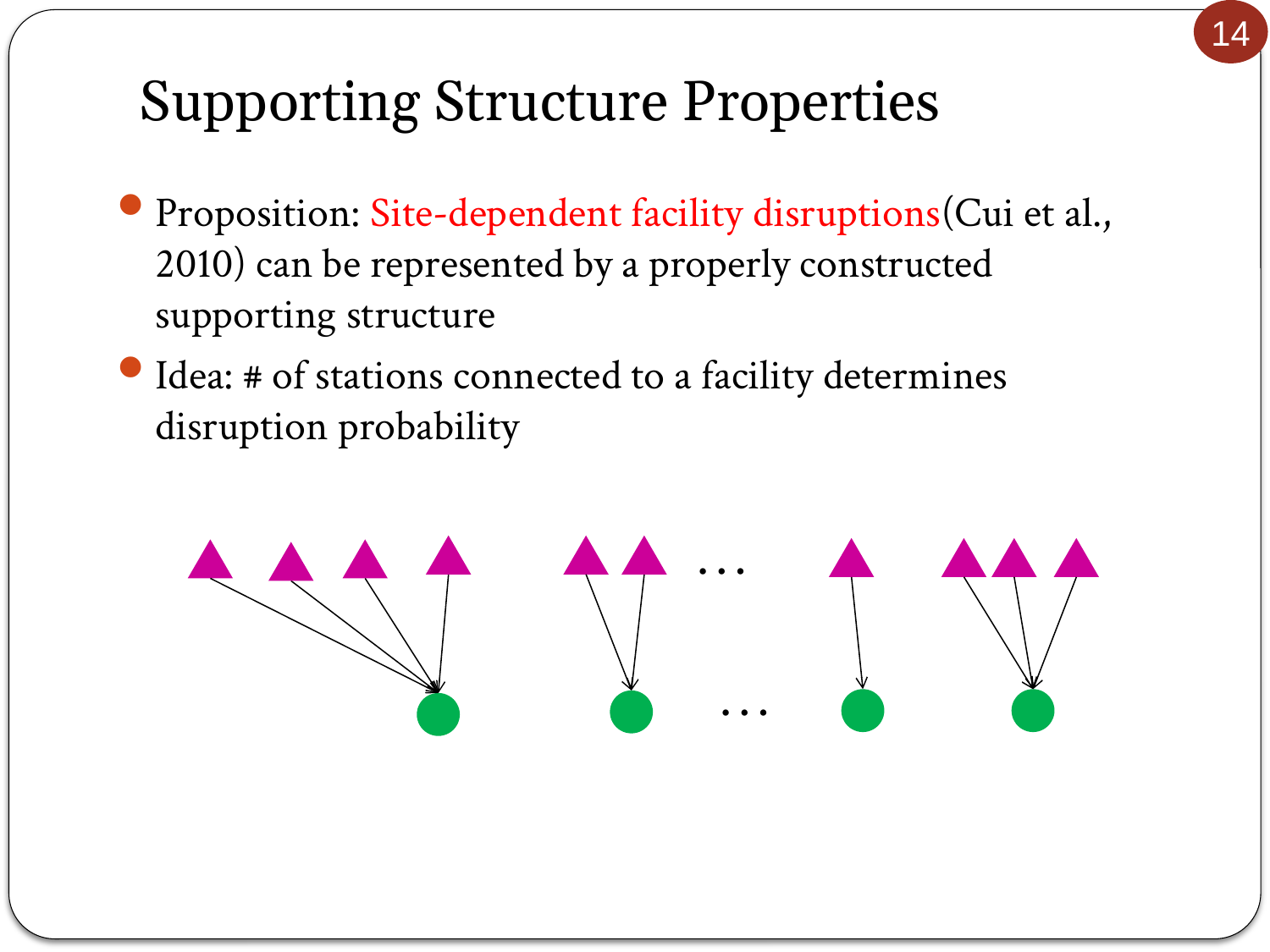

# Supporting Structure Properties
Proposition: Site-dependent facility disruptions(Cui et al., 2010) can be represented by a properly constructed supporting structure
Idea: # of stations connected to a facility determines disruption probability
…

…